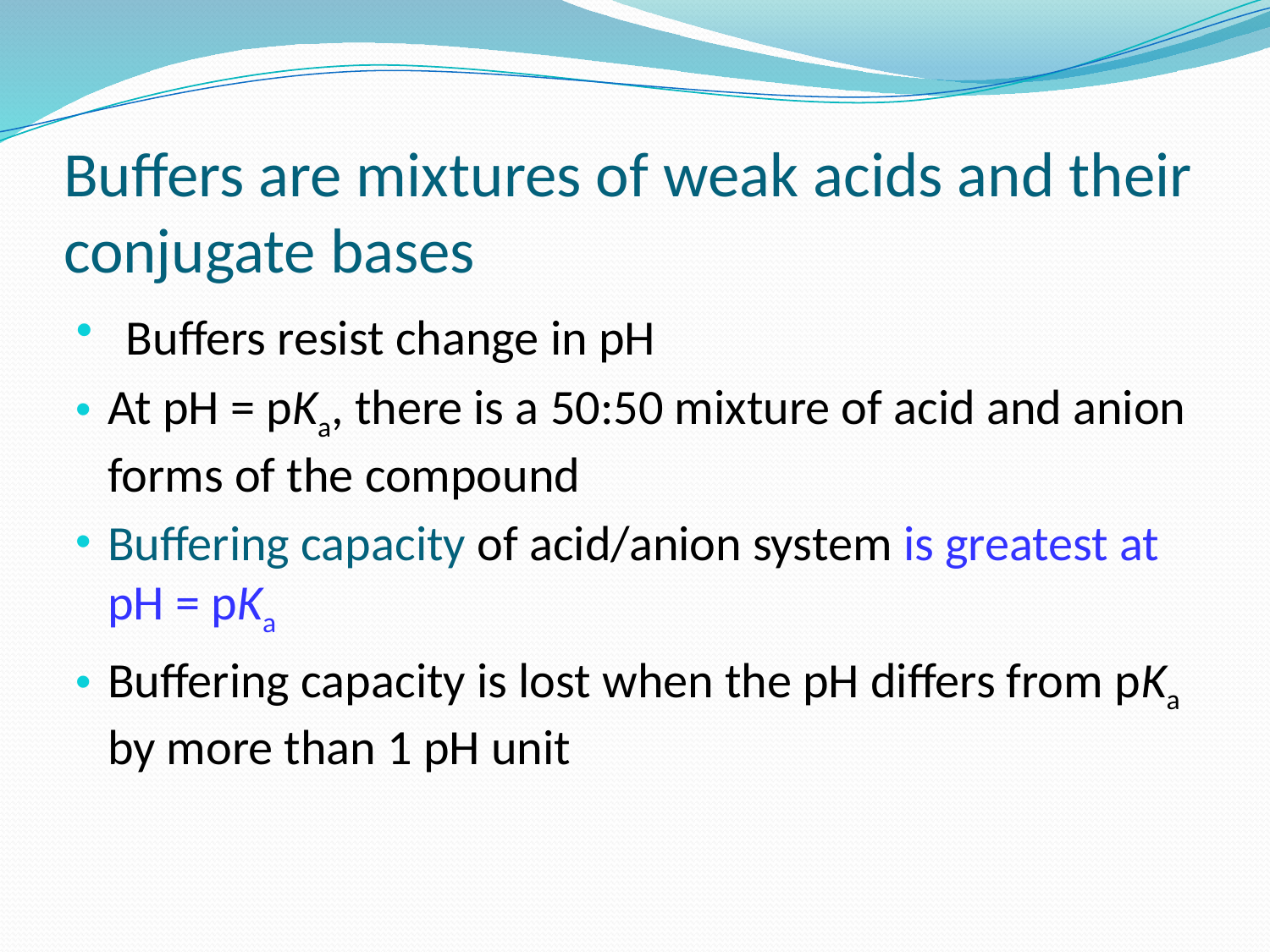

# Buffers are mixtures of weak acids and their conjugate bases

 Buffers resist change in pH
At pH = pKa, there is a 50:50 mixture of acid and anion forms of the compound
Buffering capacity of acid/anion system is greatest at pH = pKa
Buffering capacity is lost when the pH differs from pKa by more than 1 pH unit